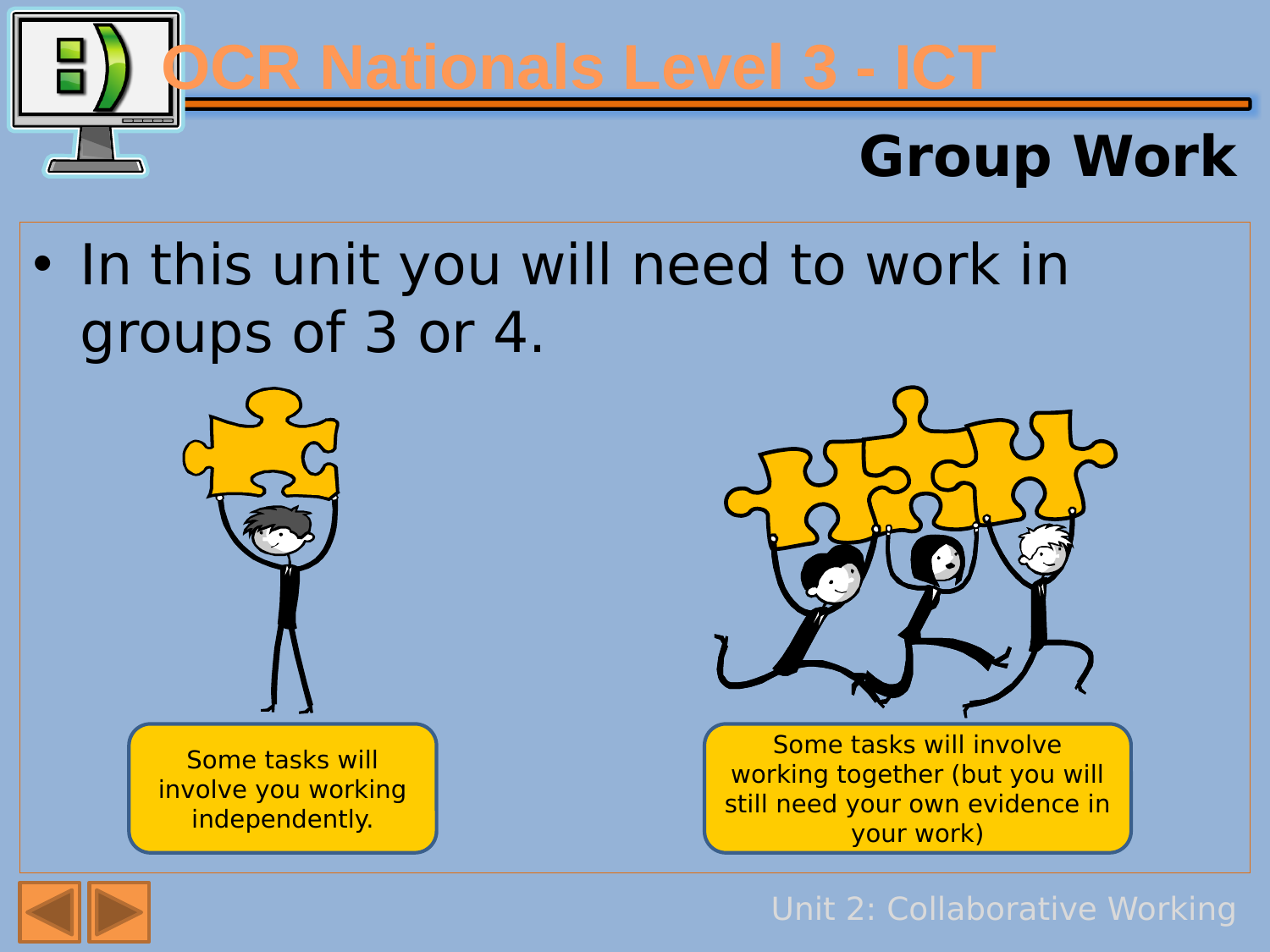

# Group Work
In this unit you will need to work in groups of 3 or 4.

Some tasks will involve you working independently.
Some tasks will involve working together (but you will still need your own evidence in your work)